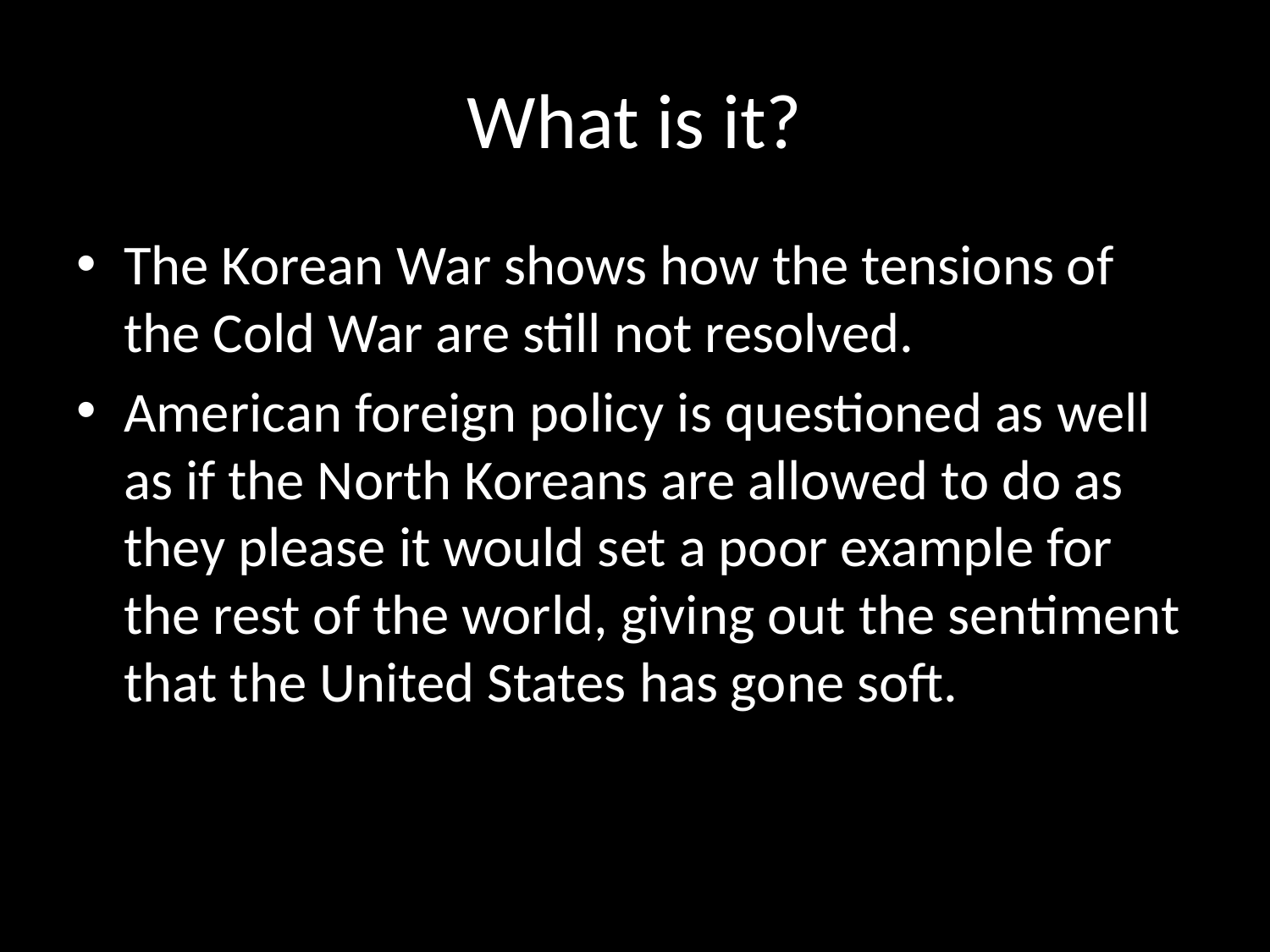

# What is it?
The Korean War shows how the tensions of the Cold War are still not resolved.
American foreign policy is questioned as well as if the North Koreans are allowed to do as they please it would set a poor example for the rest of the world, giving out the sentiment that the United States has gone soft.